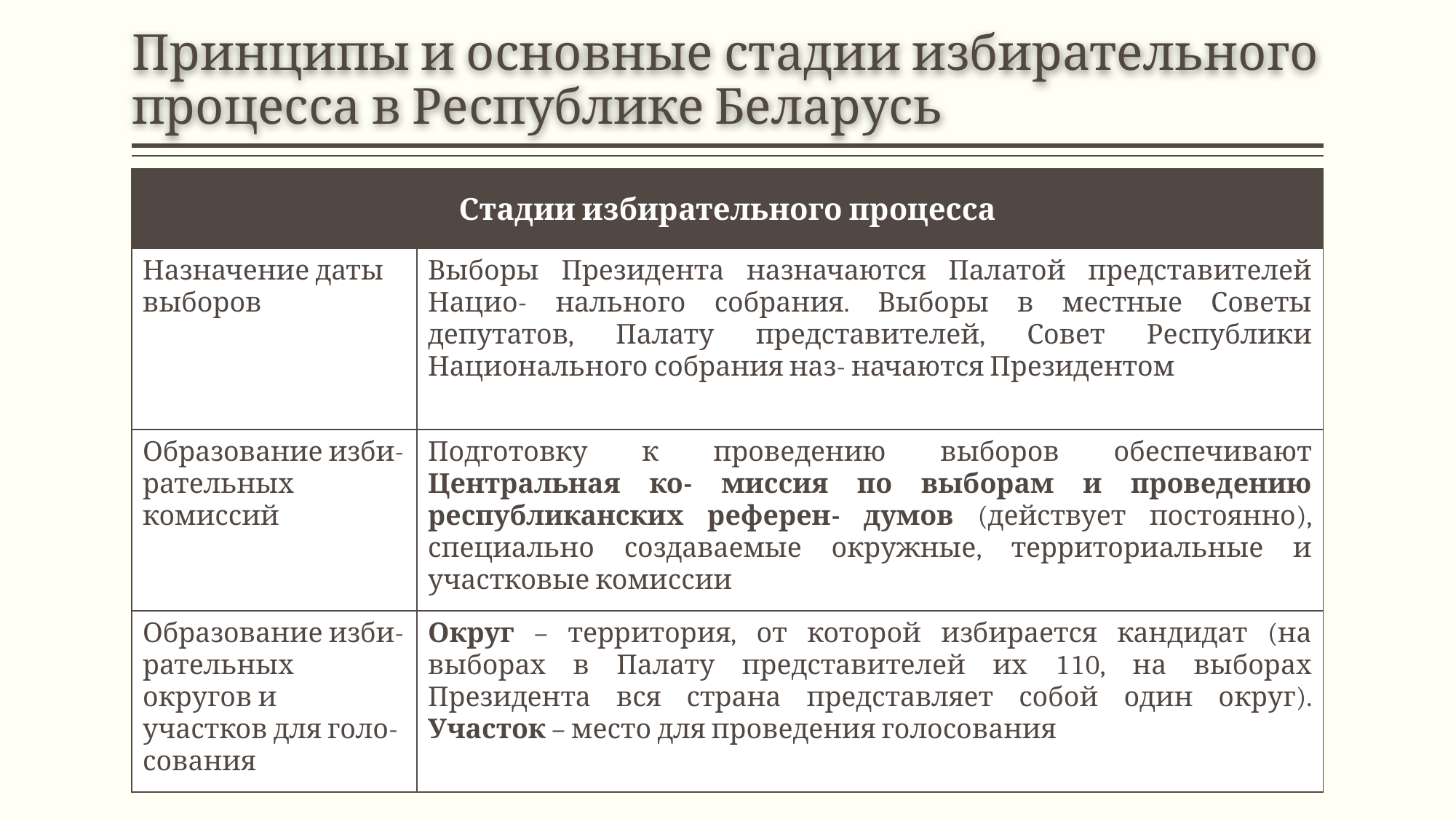

# Принципы и основные стадии избирательного процесса в Республике Беларусь
| Стадии избирательного процесса |  |
| --- | --- |
| Назначение даты выборов | Выборы Президента назначаются Палатой представителей Нацио- нального собрания. Выборы в местные Советы депутатов, Палату представителей, Совет Республики Национального собрания наз- начаются Президентом |
| Образование изби- рательных комиссий | Подготовку к проведению выборов обеспечивают Центральная ко- миссия по выборам и проведению республиканских референ- думов (действует постоянно), специально создаваемые окружные, территориальные и участковые комиссии |
| Образование изби- рательных округов и участков для голо- сования | Округ – территория, от которой избирается кандидат (на выборах в Палату представителей их 110, на выборах Президента вся страна представляет собой один округ). Участок – место для проведения голосования |